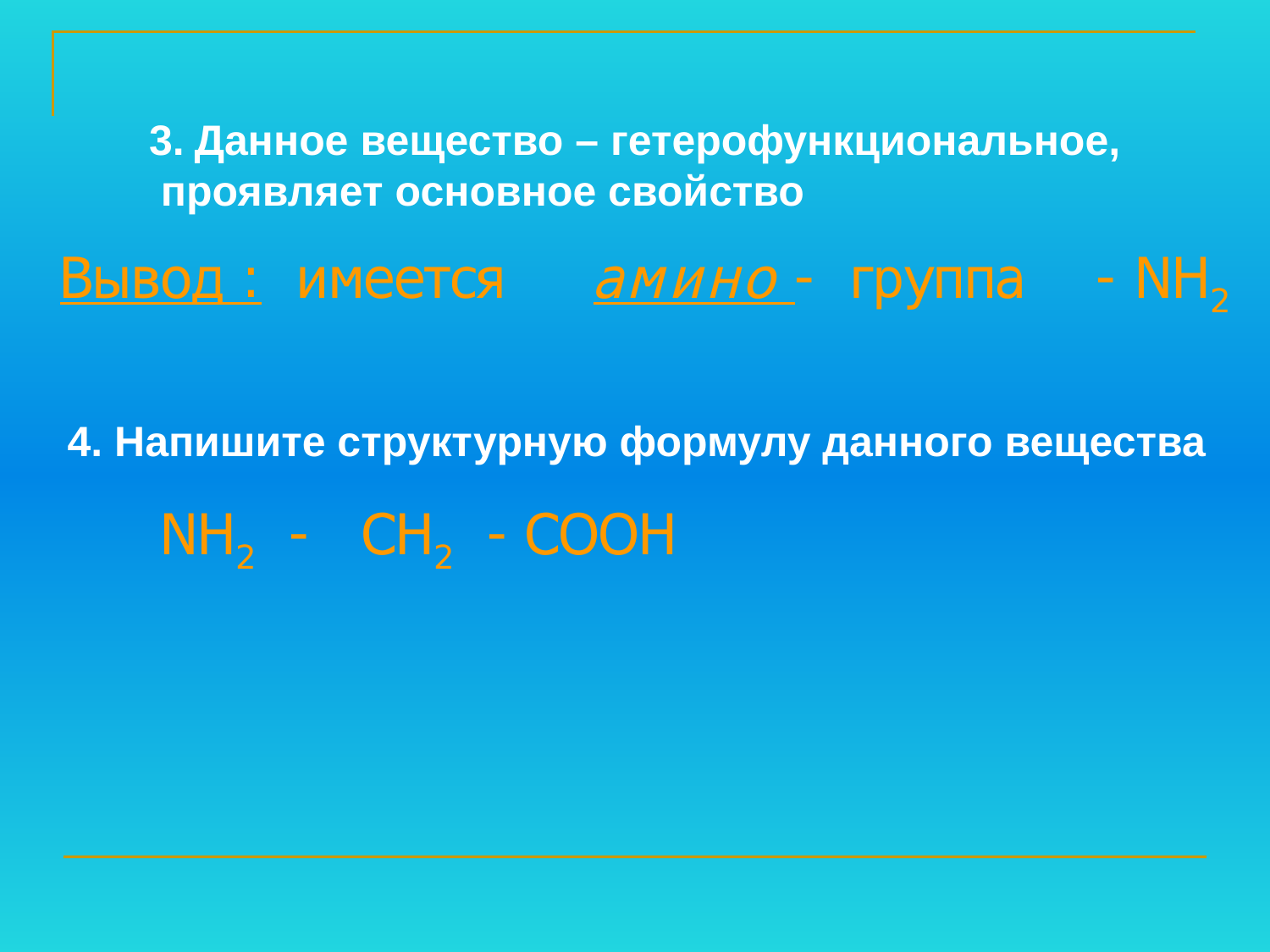

3. Данное вещество – гетерофункциональное,
 проявляет основное свойство
Вывод :  имеется     амино -  группа    - NH2

4. Напишите структурную формулу данного вещества

NH2  -   CH2  - COOH